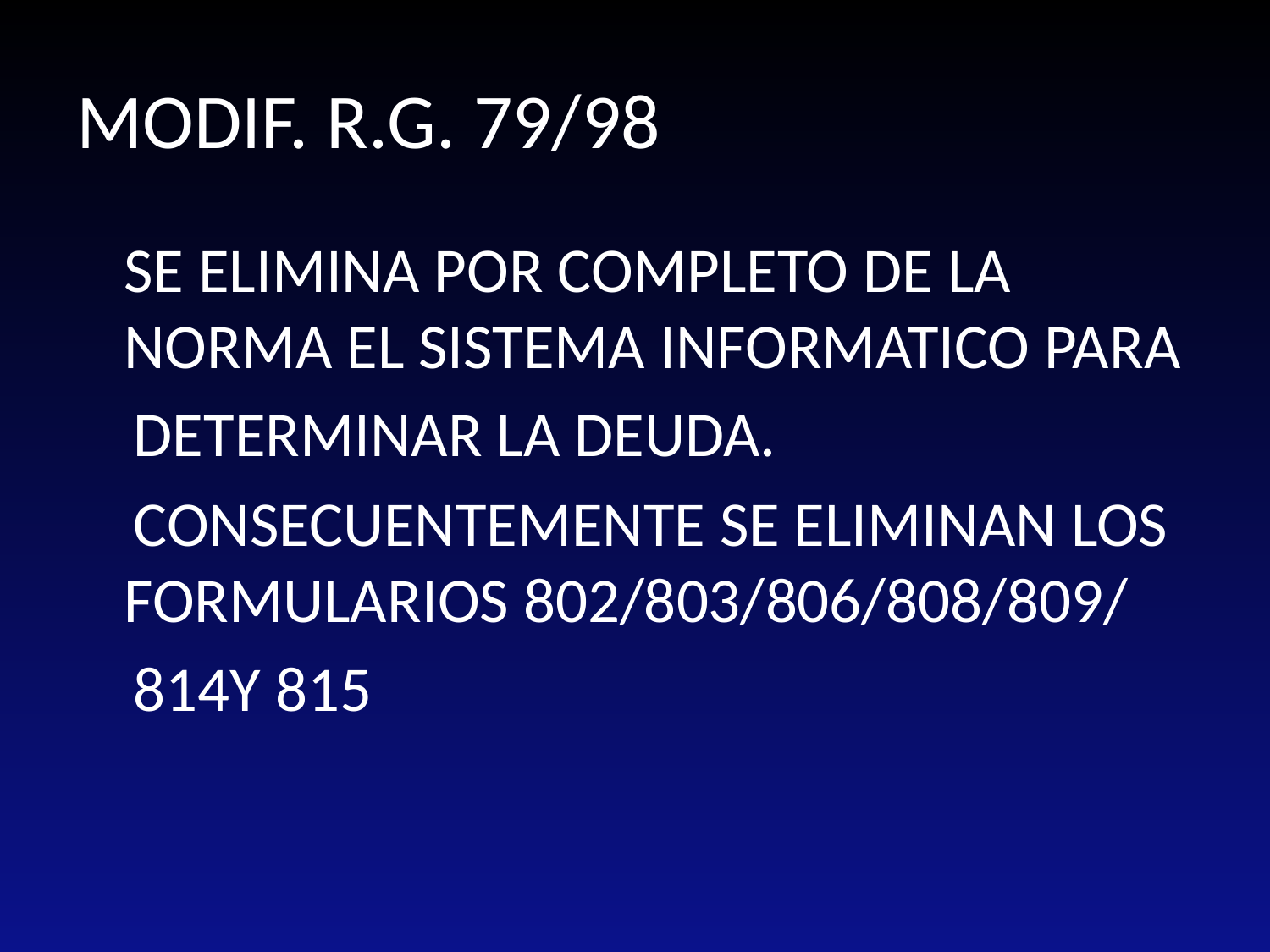

# MODIF. R.G. 79/98
 	SE ELIMINA POR COMPLETO DE LA NORMA EL SISTEMA INFORMATICO PARA
    DETERMINAR LA DEUDA.
    CONSECUENTEMENTE SE ELIMINAN LOS FORMULARIOS 802/803/806/808/809/
    814Y 815